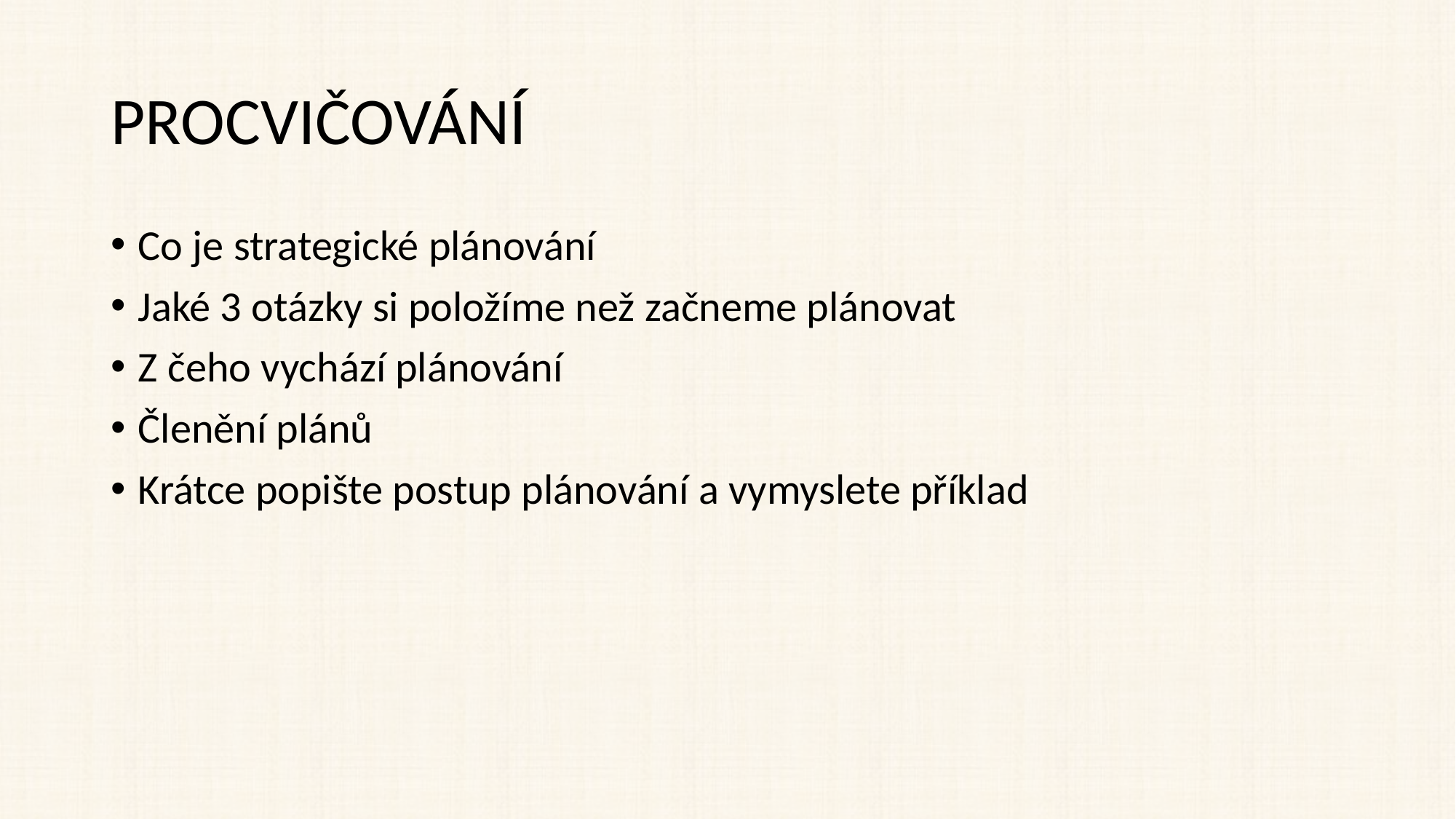

# PROCVIČOVÁNÍ
Co je strategické plánování
Jaké 3 otázky si položíme než začneme plánovat
Z čeho vychází plánování
Členění plánů
Krátce popište postup plánování a vymyslete příklad